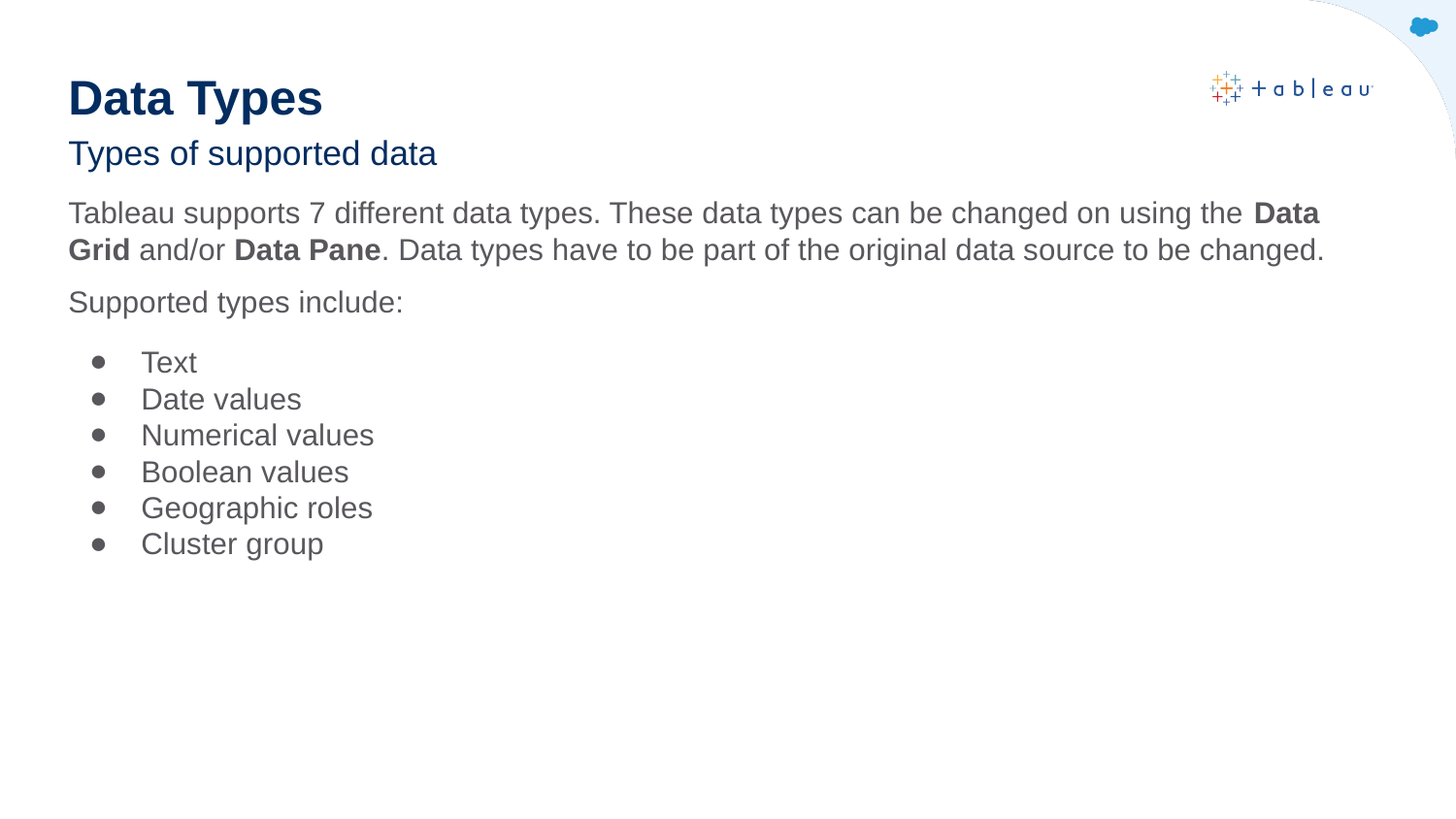

# Data Types
Types of supported data
Tableau supports 7 different data types. These data types can be changed on using the Data Grid and/or Data Pane. Data types have to be part of the original data source to be changed.
Supported types include:
Text
Date values
Numerical values
Boolean values
Geographic roles
Cluster group